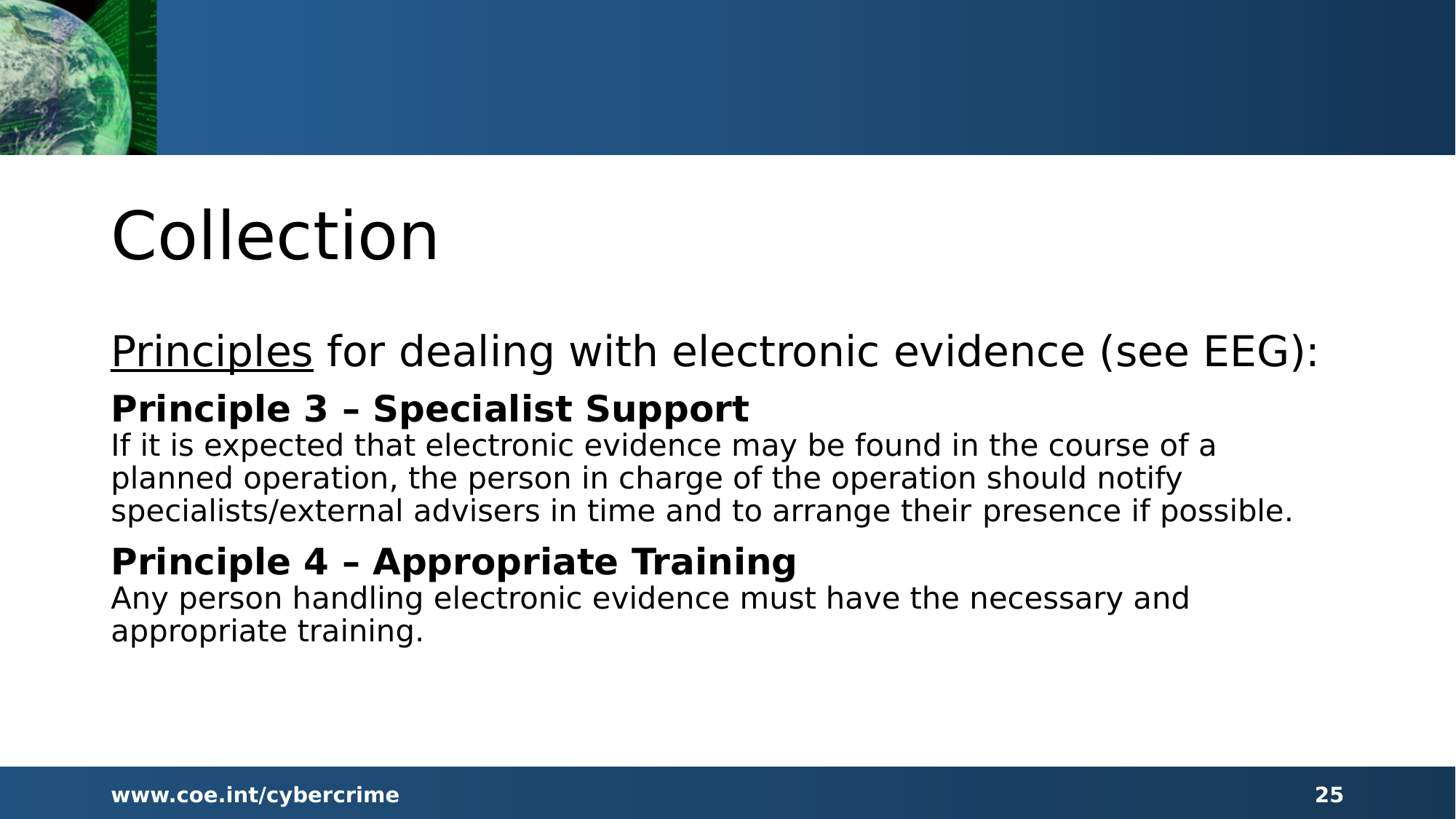

# Collection
Principles for dealing with electronic evidence (see EEG):
Principle 3 – Specialist Support
If it is expected that electronic evidence may be found in the course of a planned operation, the person in charge of the operation should notify specialists/external advisers in time and to arrange their presence if possible.
Principle 4 – Appropriate Training
Any person handling electronic evidence must have the necessary and appropriate training.
www.coe.int/cybercrime
25